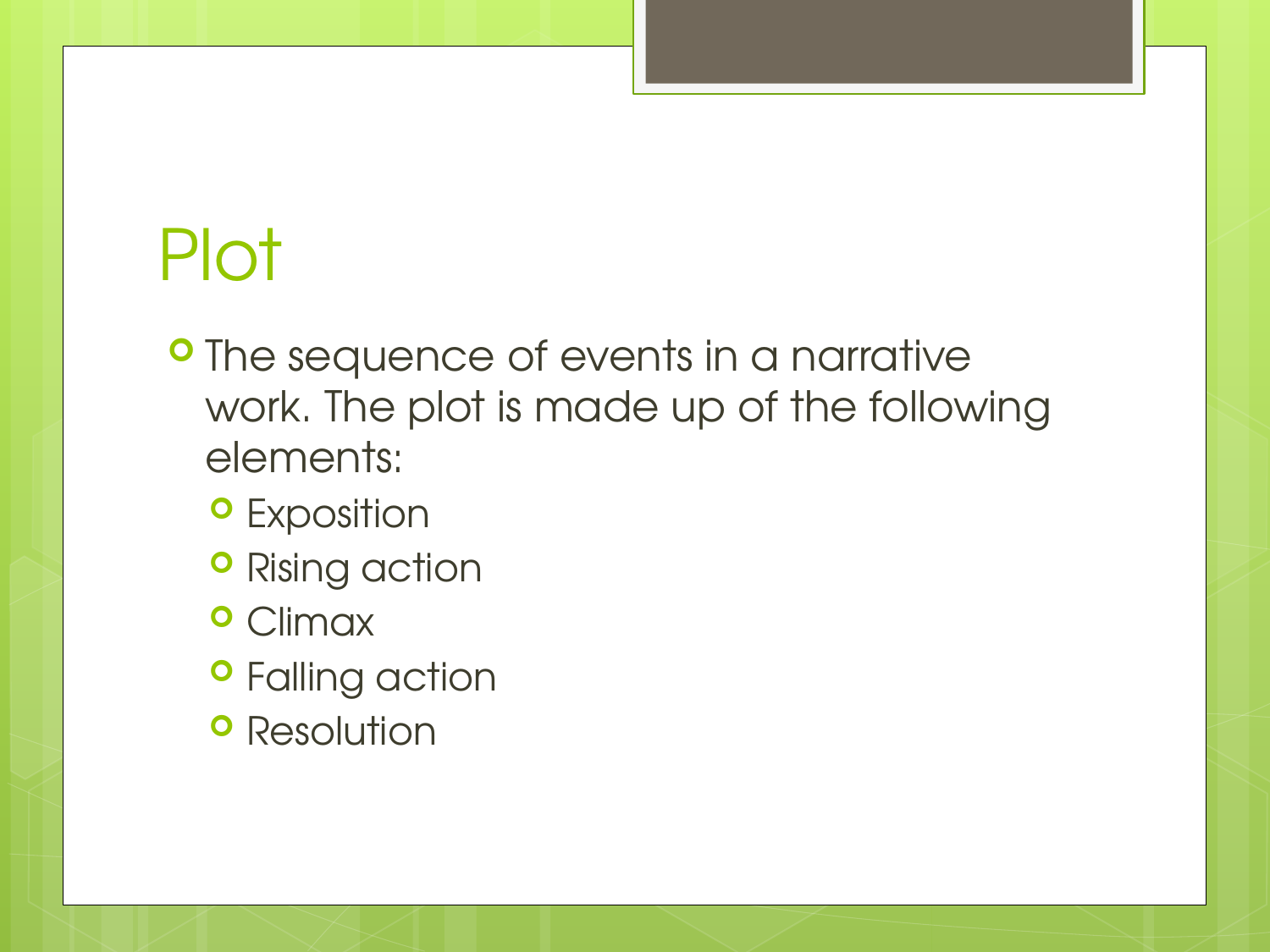

# Plot
The sequence of events in a narrative work. The plot is made up of the following elements:
Exposition
Rising action
Climax
Falling action
Resolution